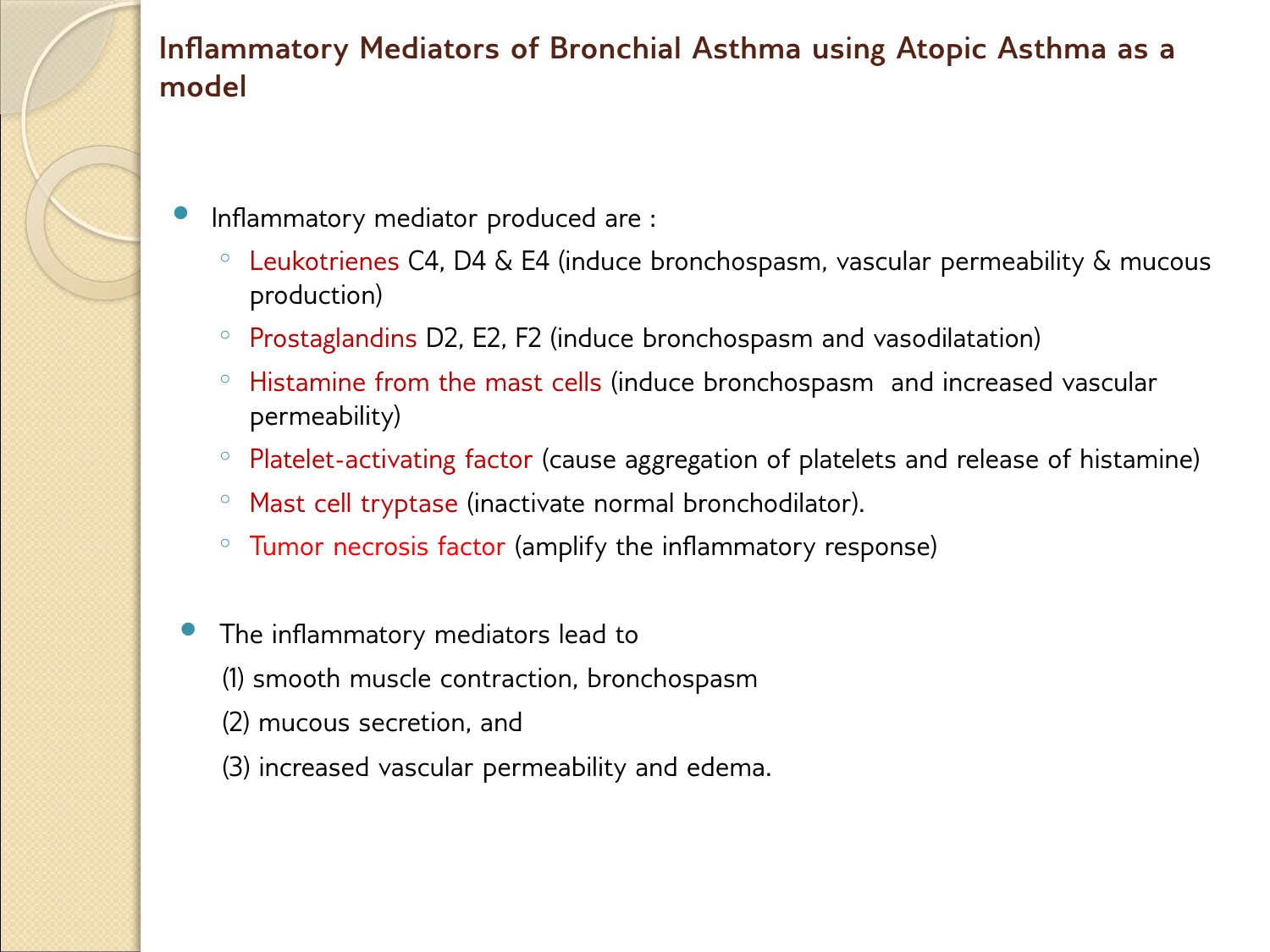

# Inflammatory Mediators of Bronchial Asthma using Atopic Asthma as a model

Inflammatory mediator produced are :
Leukotrienes C4, D4 & E4 (induce bronchospasm, vascular permeability & mucous production)
Prostaglandins D2, E2, F2 (induce bronchospasm and vasodilatation)
Histamine from the mast cells (induce bronchospasm  and increased vascular permeability)
Platelet-activating factor (cause aggregation of platelets and release of histamine)
Mast cell tryptase (inactivate normal bronchodilator).
Tumor necrosis factor (amplify the inflammatory response)

The inflammatory mediators lead to
     (1) smooth muscle contraction, bronchospasm
     (2) mucous secretion, and
     (3) increased vascular permeability and edema.